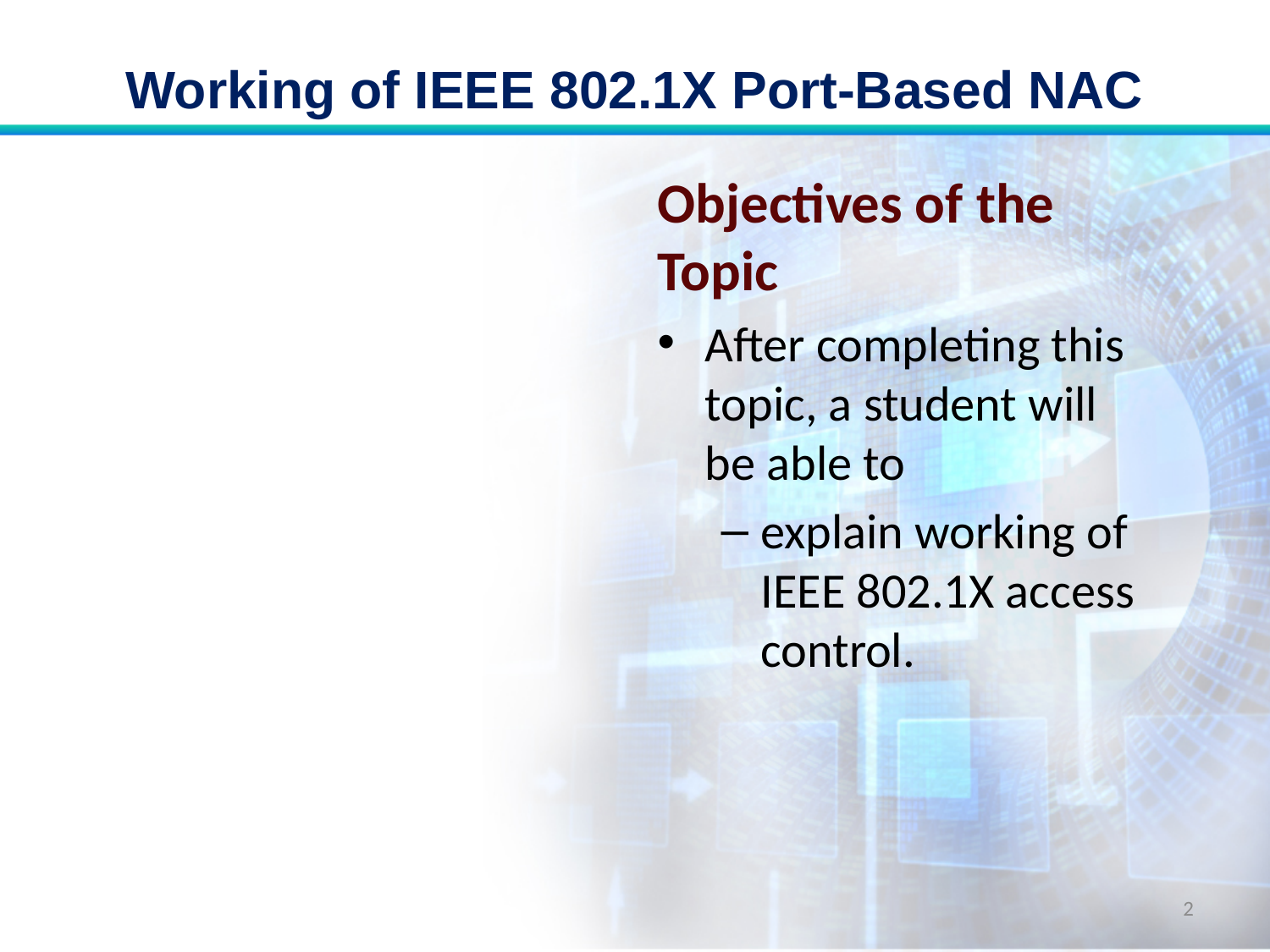

# Working of IEEE 802.1X Port-Based NAC
Objectives of the Topic
After completing this topic, a student will be able to
explain working of IEEE 802.1X access control.
2